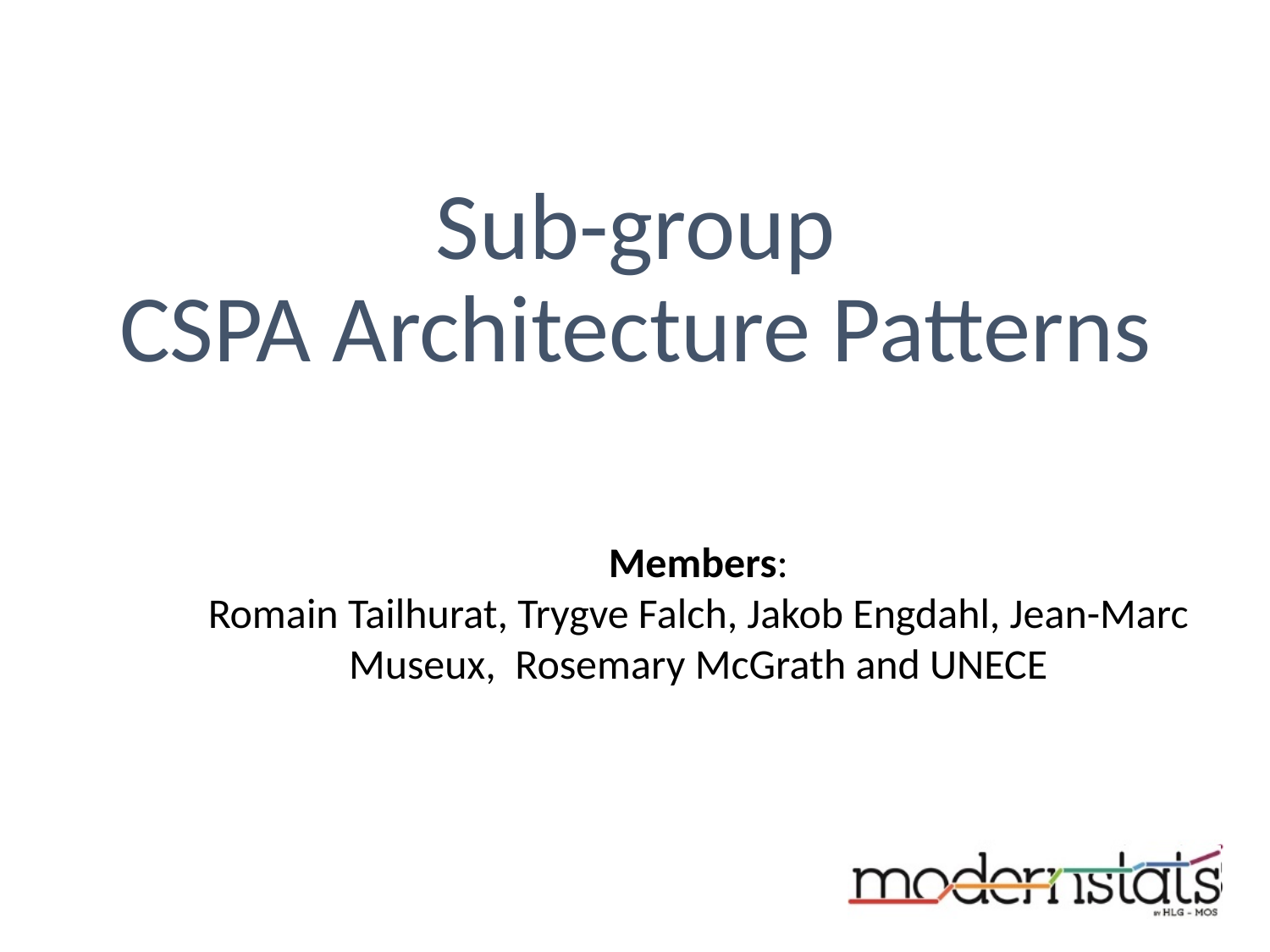

# Sub-group CSPA Architecture Patterns
Members:
Romain Tailhurat, Trygve Falch, Jakob Engdahl, Jean-Marc Museux,  Rosemary McGrath and UNECE